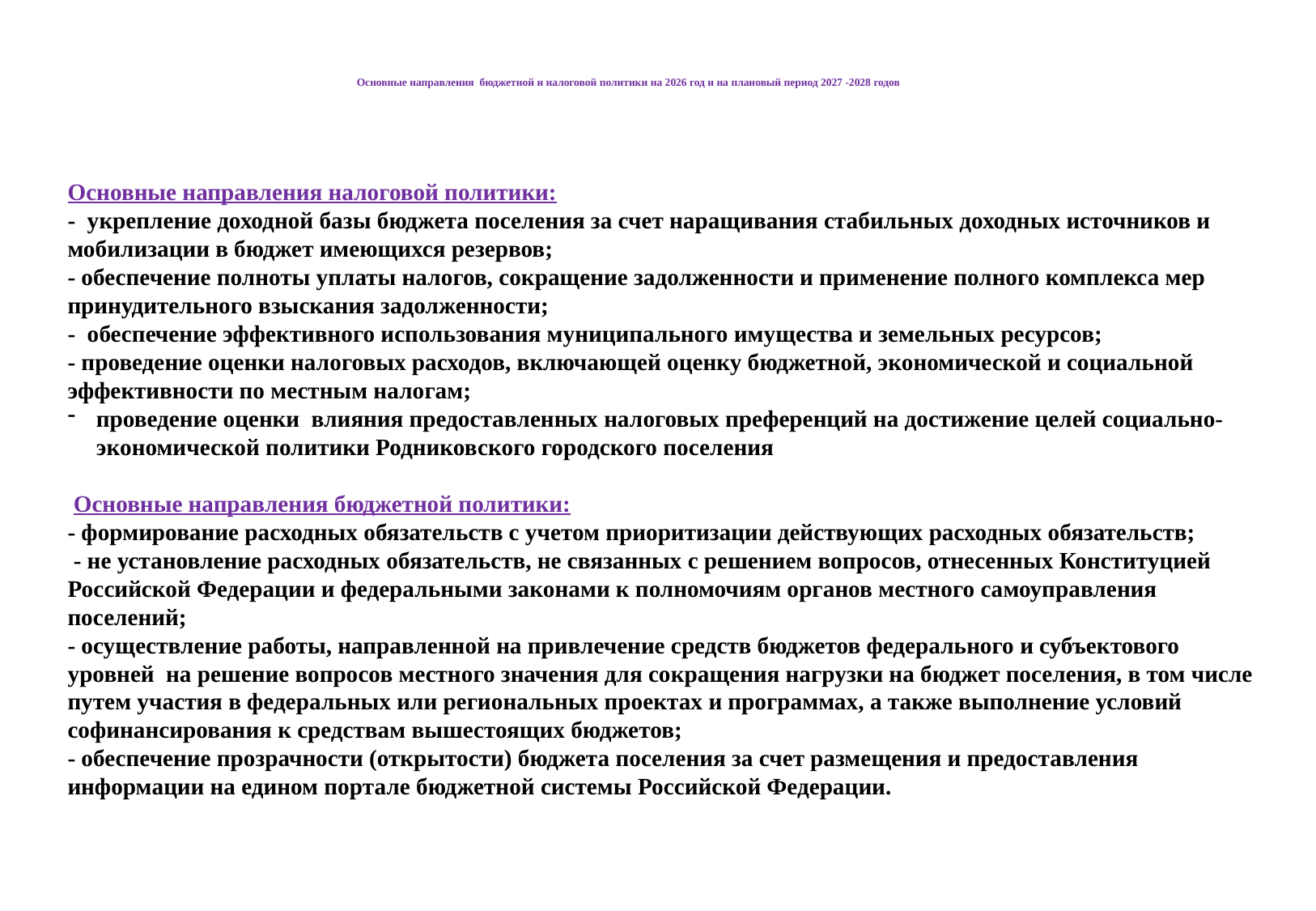

Основные направления  бюджетной и налоговой политики на 2026 год и на плановый период 2027 -2028 годов

Основные направления налоговой политики:
-  укрепление доходной базы бюджета поселения за счет наращивания стабильных доходных источников и мобилизации в бюджет имеющихся резервов;
- обеспечение полноты уплаты налогов, сокращение задолженности и применение полного комплекса мер принудительного взыскания задолженности;
-  обеспечение эффективного использования муниципального имущества и земельных ресурсов;
- проведение оценки налоговых расходов, включающей оценку бюджетной, экономической и социальной эффективности по местным налогам;
проведение оценки  влияния предоставленных налоговых преференций на достижение целей социально-экономической политики Родниковского городского поселения

 Основные направления бюджетной политики:
- формирование расходных обязательств с учетом приоритизации действующих расходных обязательств;
 - не установление расходных обязательств, не связанных с решением вопросов, отнесенных Конституцией Российской Федерации и федеральными законами к полномочиям органов местного самоуправления поселений;
- осуществление работы, направленной на привлечение средств бюджетов федерального и субъектового уровней  на решение вопросов местного значения для сокращения нагрузки на бюджет поселения, в том числе путем участия в федеральных или региональных проектах и программах, а также выполнение условий софинансирования к средствам вышестоящих бюджетов;
- обеспечение прозрачности (открытости) бюджета поселения за счет размещения и предоставления информации на едином портале бюджетной системы Российской Федерации.